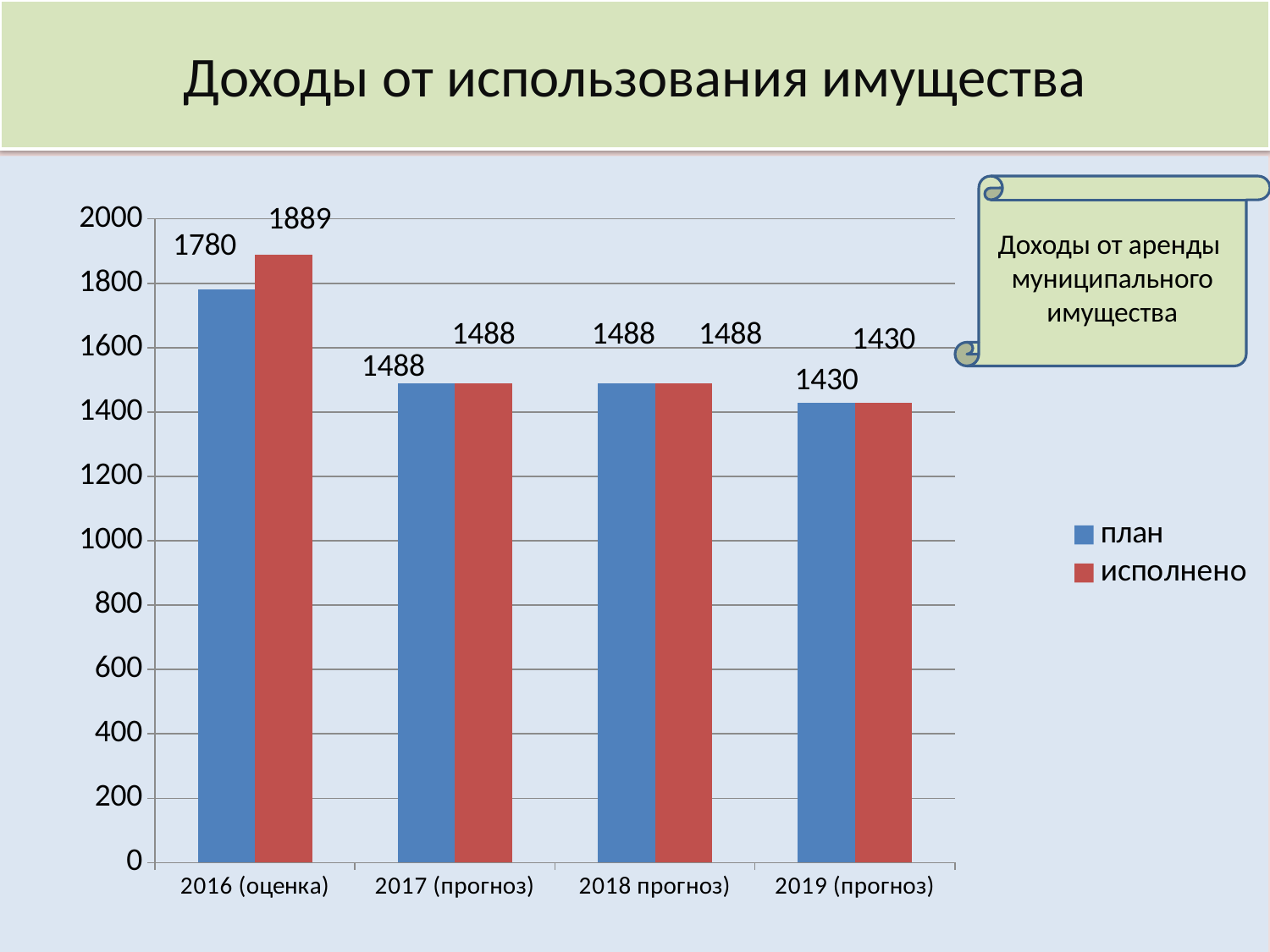

# Доходы от использования имущества

### Chart

| Category | план | исполнено |
|---|---|---|
| 2016 (оценка) | 1780.0 | 1889.0 |
| 2017 (прогноз) | 1488.0 | 1488.0 |
| 2018 прогноз) | 1488.0 | 1488.0 |
| 2019 (прогноз) | 1430.0 | 1430.0 |
Доходы от аренды  муниципального имущества